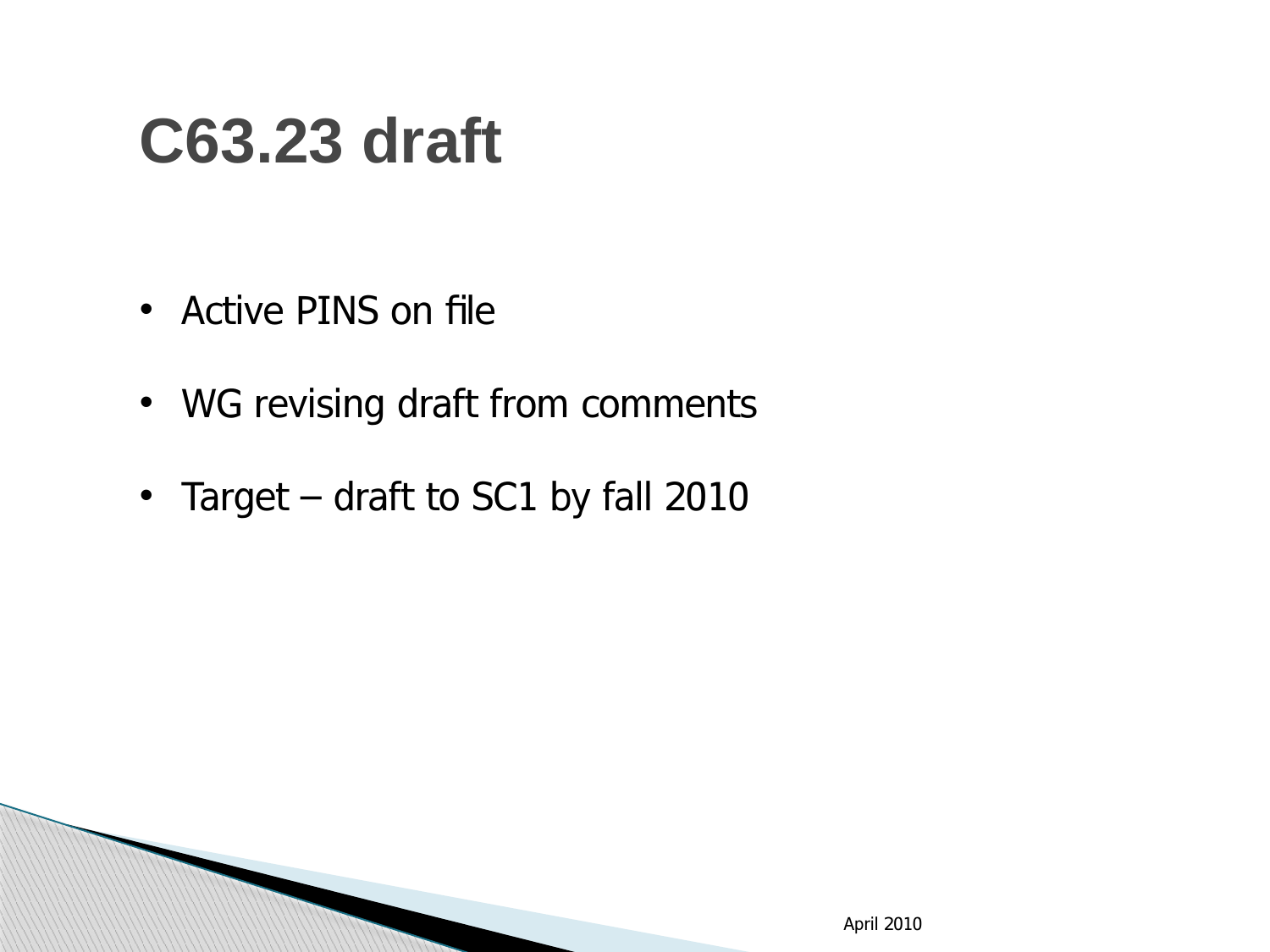

# C63.23 draft
 Active PINS on file
 WG revising draft from comments
 Target – draft to SC1 by fall 2010
April 2010